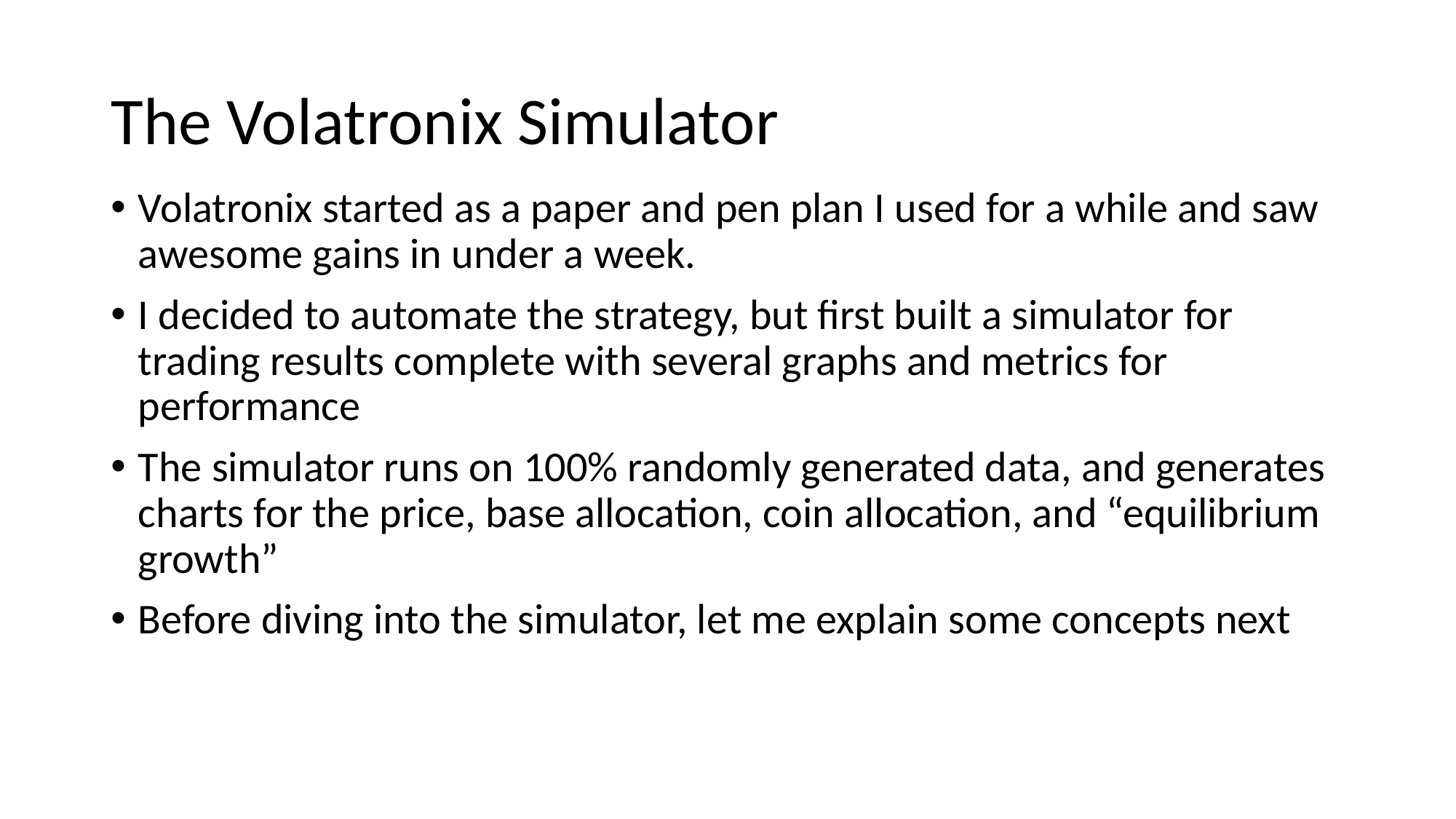

# The Volatronix Simulator
Volatronix started as a paper and pen plan I used for a while and saw awesome gains in under a week.
I decided to automate the strategy, but first built a simulator for trading results complete with several graphs and metrics for performance
The simulator runs on 100% randomly generated data, and generates charts for the price, base allocation, coin allocation, and “equilibrium growth”
Before diving into the simulator, let me explain some concepts next